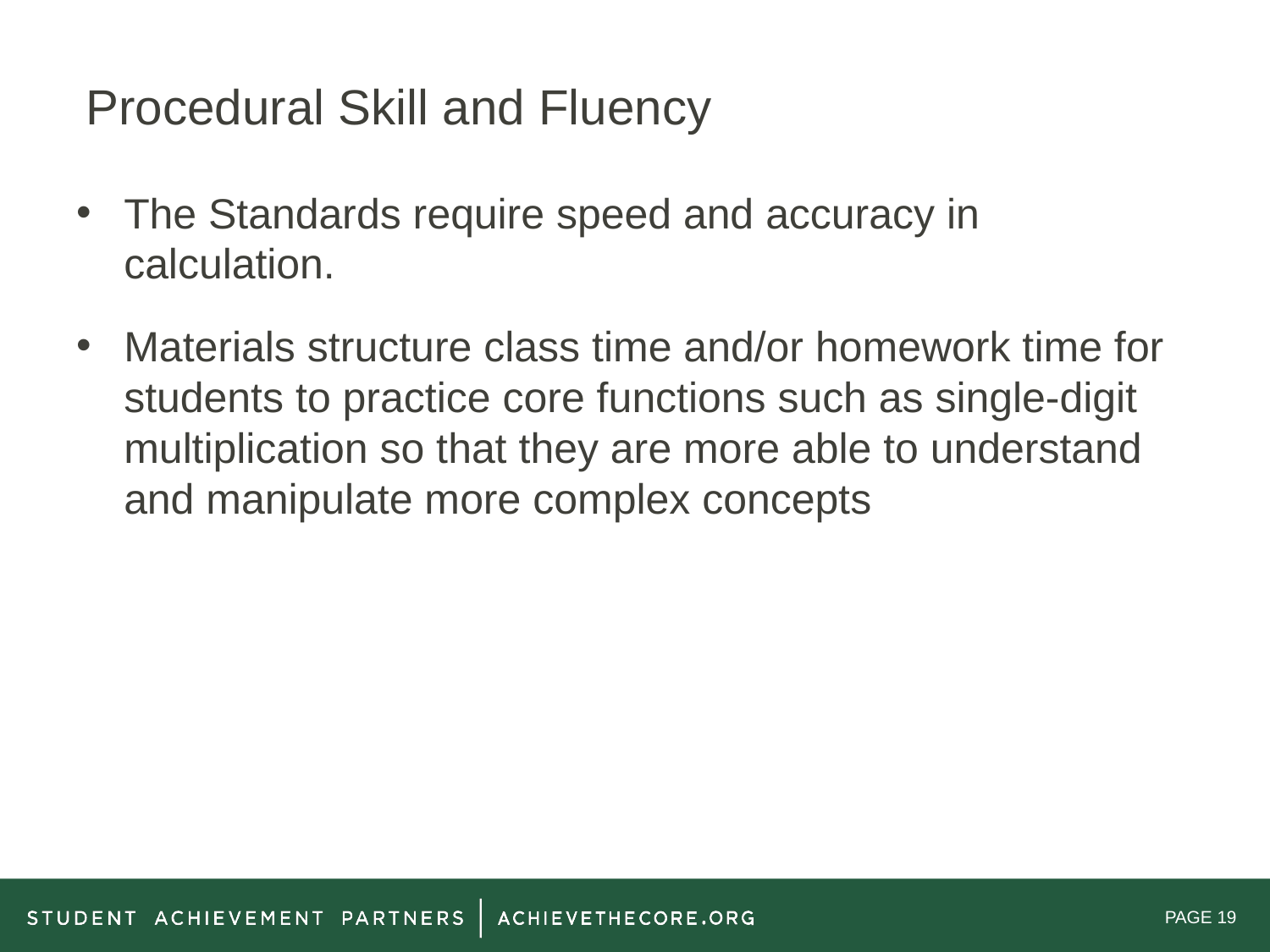

# Procedural Skill and Fluency
The Standards require speed and accuracy in calculation.
Materials structure class time and/or homework time for students to practice core functions such as single-digit multiplication so that they are more able to understand and manipulate more complex concepts